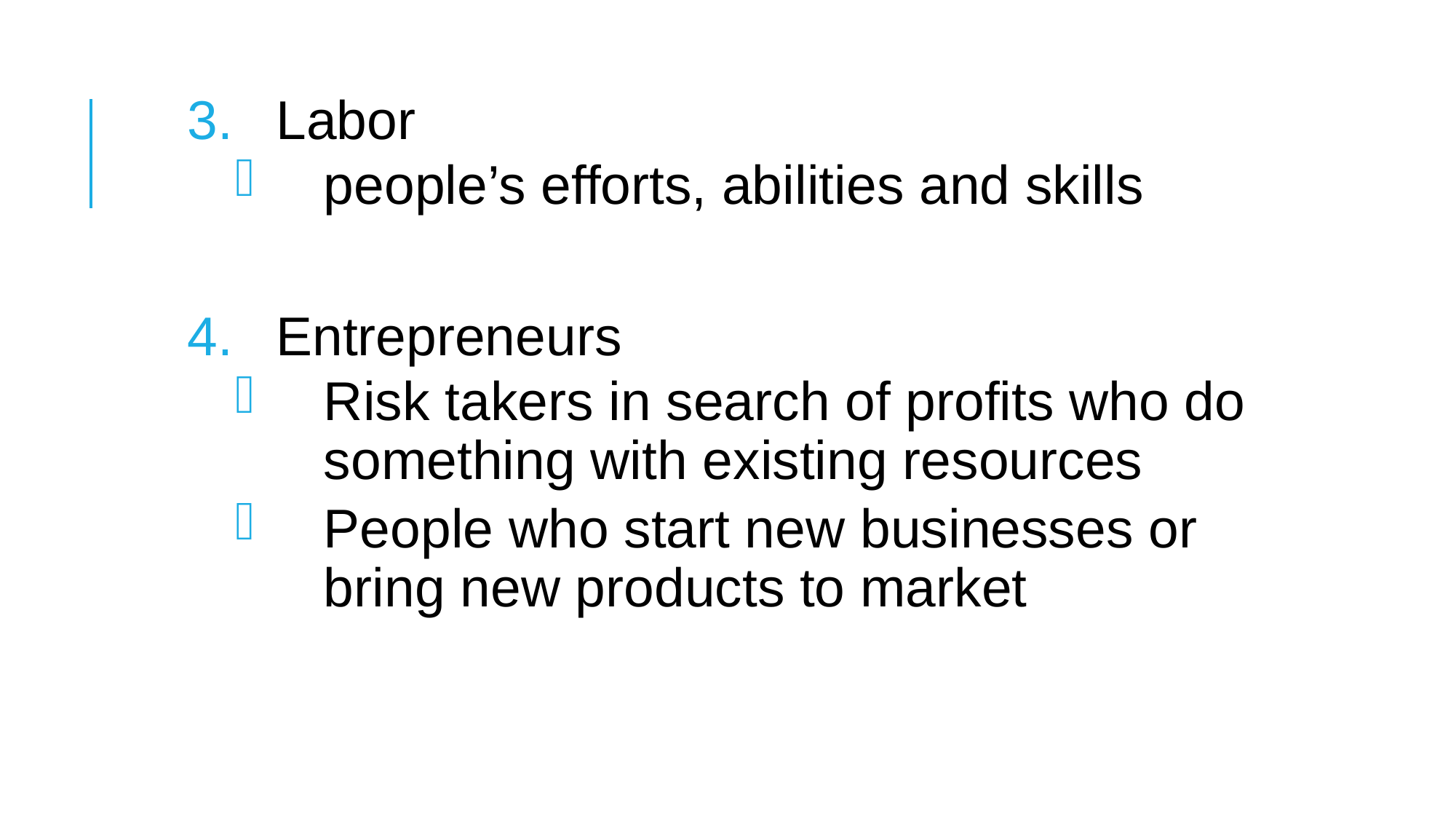

Labor
people’s efforts, abilities and skills

Entrepreneurs
Risk takers in search of profits who do something with existing resources
People who start new businesses or bring new products to market